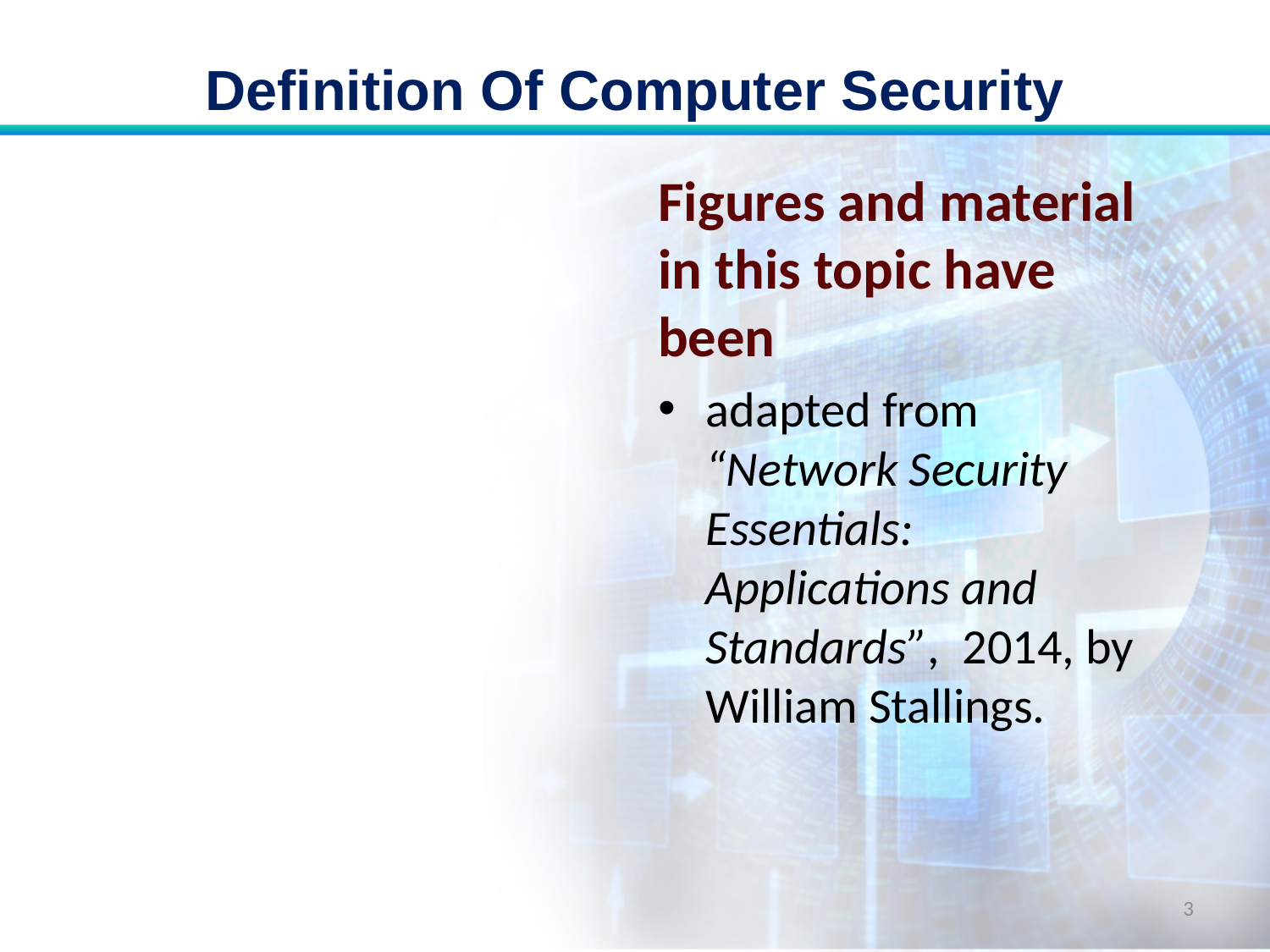

# Definition Of Computer Security
Figures and material in this topic have been
adapted from “Network Security Essentials: Applications and Standards”,  2014, by William Stallings.

3